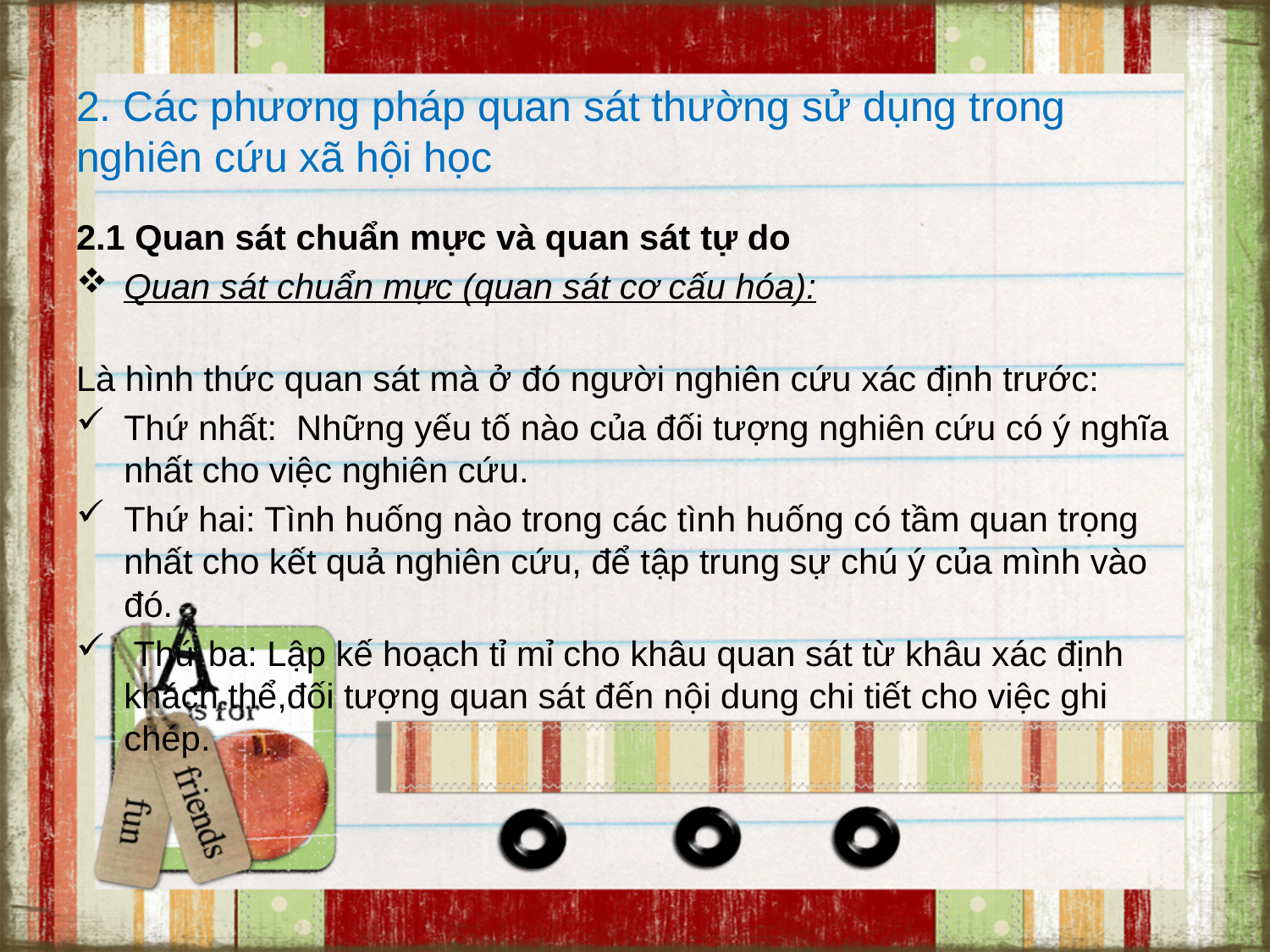

# 2. Các phương pháp quan sát thường sử dụng trong nghiên cứu xã hội học

2.1 Quan sát chuẩn mực và quan sát tự do
Quan sát chuẩn mực (quan sát cơ cấu hóa):
Là hình thức quan sát mà ở đó người nghiên cứu xác định trước:
Thứ nhất:  Những yếu tố nào của đối tượng nghiên cứu có ý nghĩa nhất cho việc nghiên cứu.
Thứ hai: Tình huống nào trong các tình huống có tầm quan trọng nhất cho kết quả nghiên cứu, để tập trung sự chú ý của mình vào đó.
 Thứ ba: Lập kế hoạch tỉ mỉ cho khâu quan sát từ khâu xác định khách thể,đối tượng quan sát đến nội dung chi tiết cho việc ghi chép.